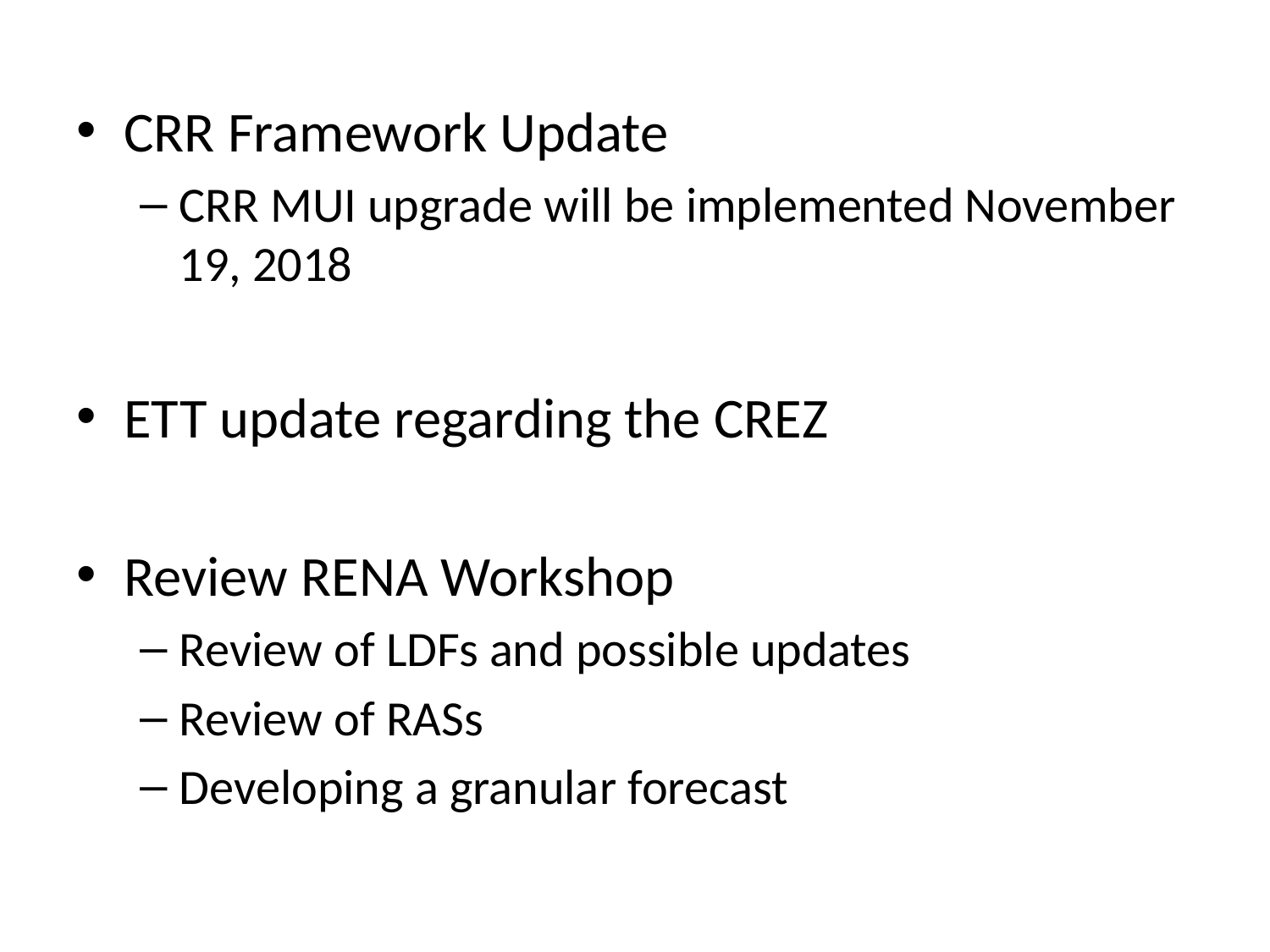

CRR Framework Update
CRR MUI upgrade will be implemented November 19, 2018

ETT update regarding the CREZ

Review RENA Workshop
Review of LDFs and possible updates
Review of RASs
Developing a granular forecast